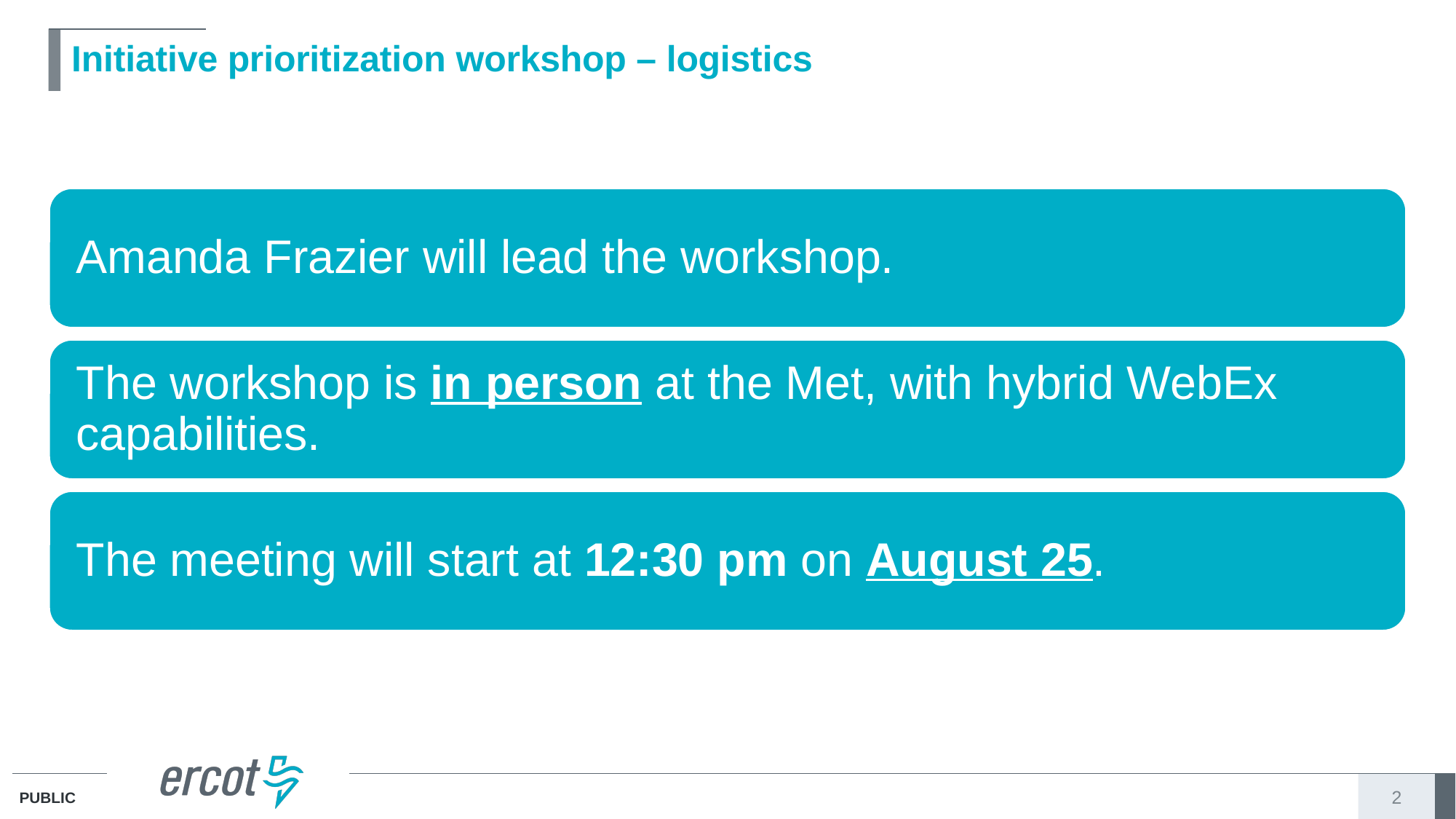

# Initiative prioritization workshop – logistics
Amanda Frazier will lead the workshop.
The workshop is in person at the Met, with hybrid WebEx capabilities.
The meeting will start at 12:30 pm on August 25.
2